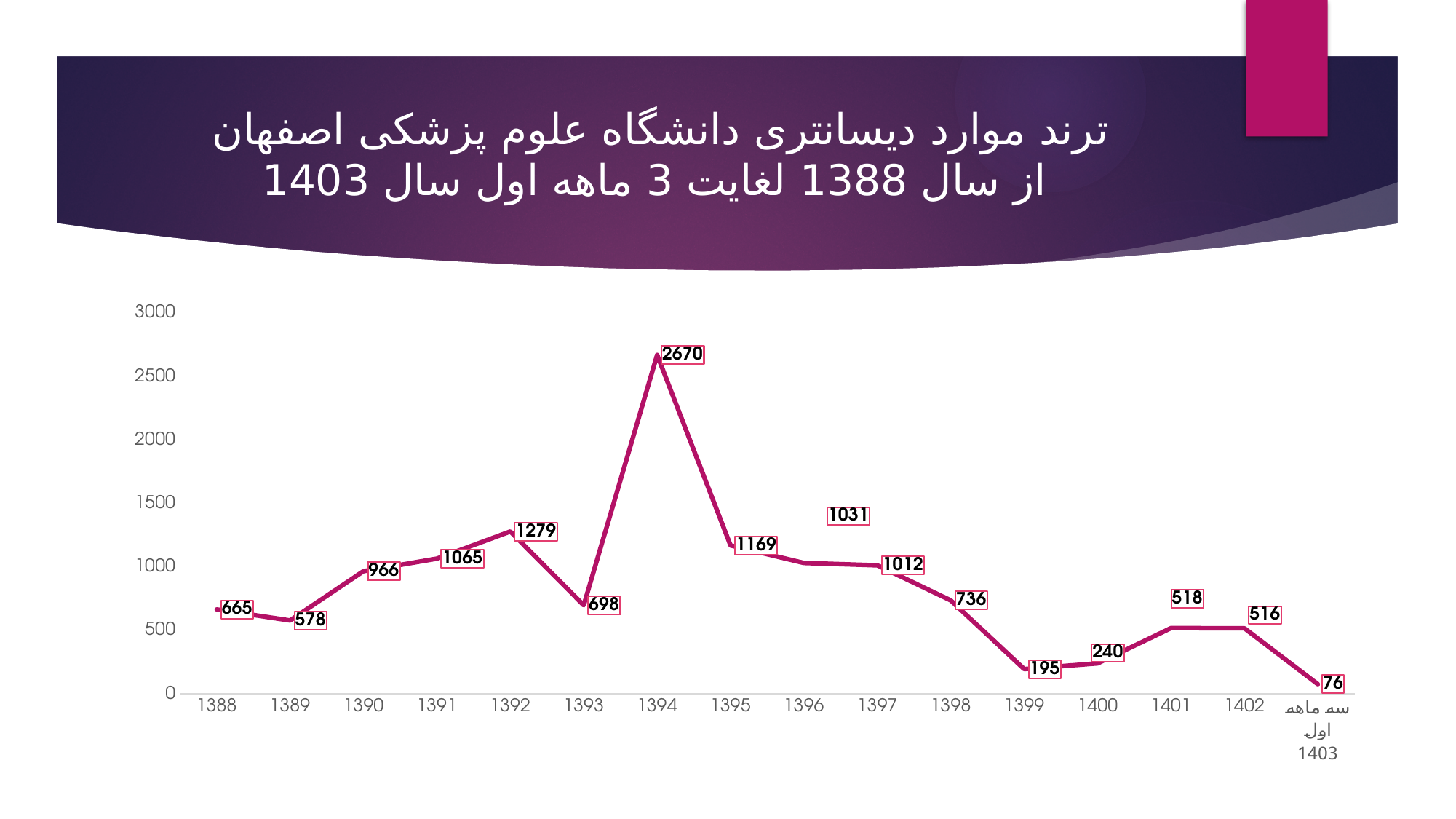

# ترند موارد دیسانتری دانشگاه علوم پزشکی اصفهان از سال 1388 لغایت 3 ماهه اول سال 1403

### Chart

| Category | تعداد دیسانتری |
|---|---|
| 1388 | 665.0 |
| 1389 | 578.0 |
| 1390 | 966.0 |
| 1391 | 1065.0 |
| 1392 | 1279.0 |
| 1393 | 698.0 |
| 1394 | 2670.0 |
| 1395 | 1169.0 |
| 1396 | 1031.0 |
| 1397 | 1012.0 |
| 1398 | 736.0 |
| 1399 | 195.0 |
| 1400 | 240.0 |
| 1401 | 518.0 |
| 1402 | 516.0 |
| سه ماهه اول 1403 | 76.0 |